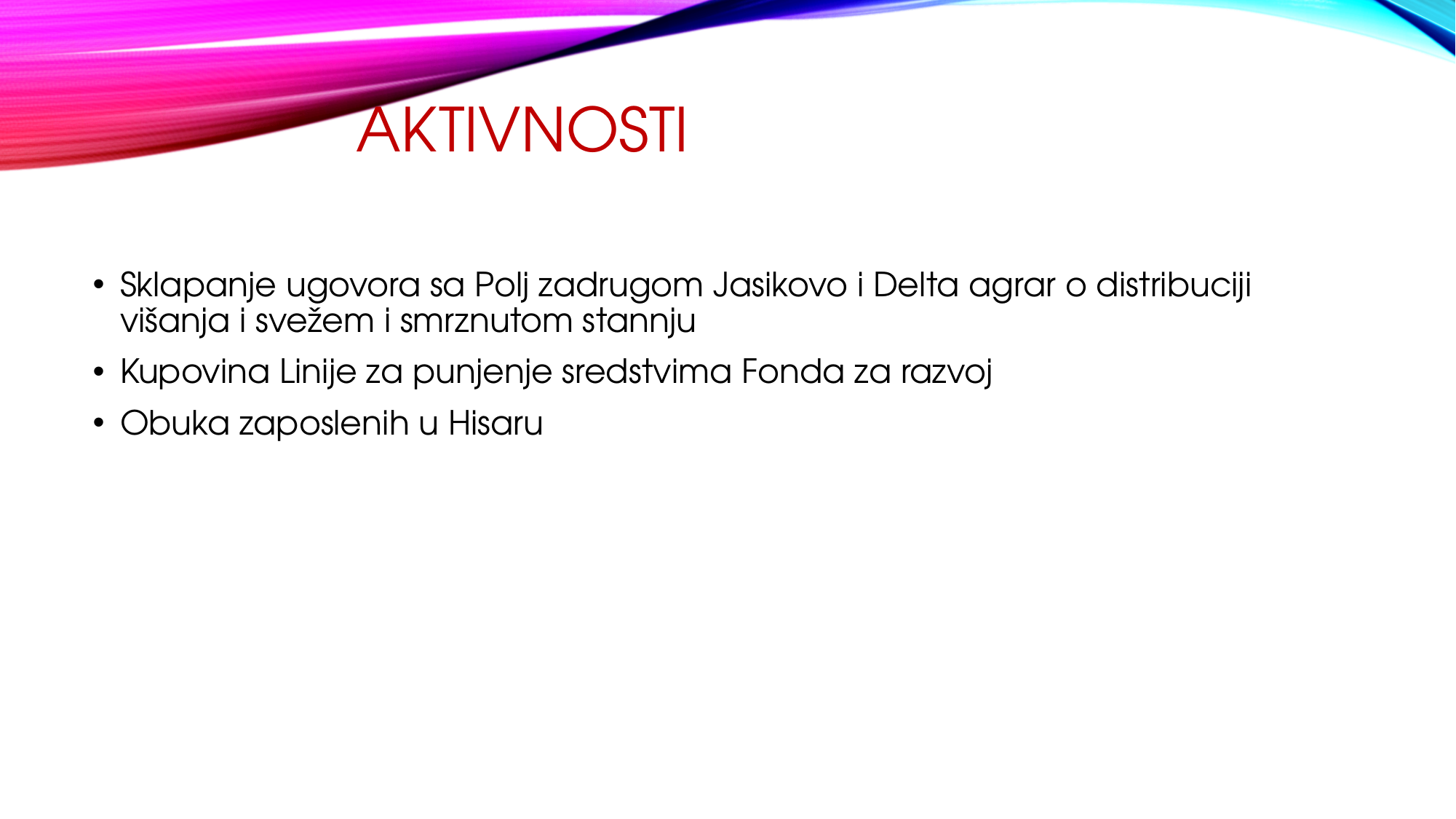

# AKTIVNOSTI
Sklapanje ugovora sa Polj zadrugom Jasikovo i Delta agrar o distribuciji višanja i svežem i smrznutom stannju
Kupovina Linije za punjenje sredstvima Fonda za razvoj
Obuka zaposlenih u Hisaru